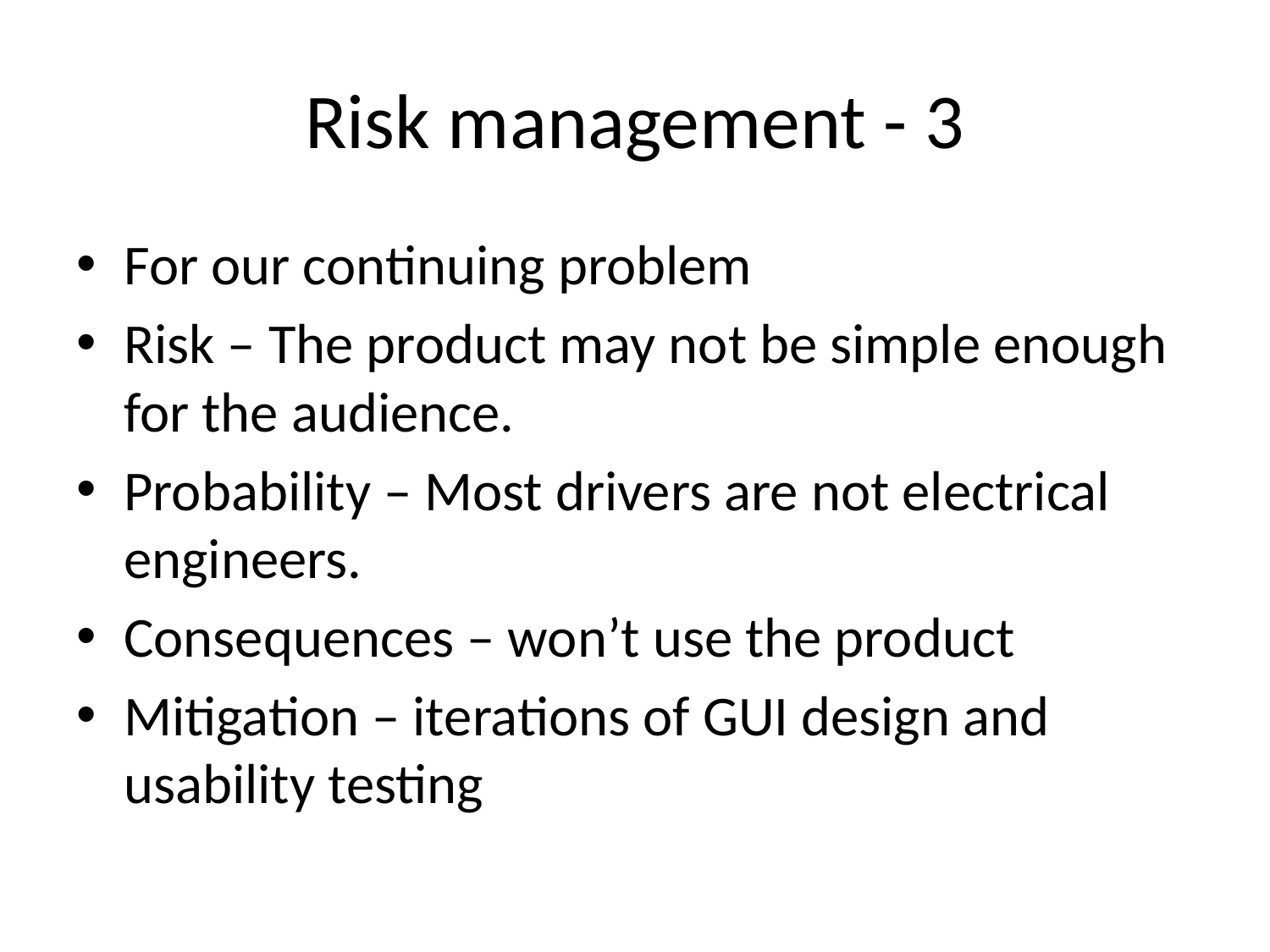

# Risk management - 3
For our continuing problem
Risk – The product may not be simple enough for the audience.
Probability – Most drivers are not electrical engineers.
Consequences – won’t use the product
Mitigation – iterations of GUI design and usability testing